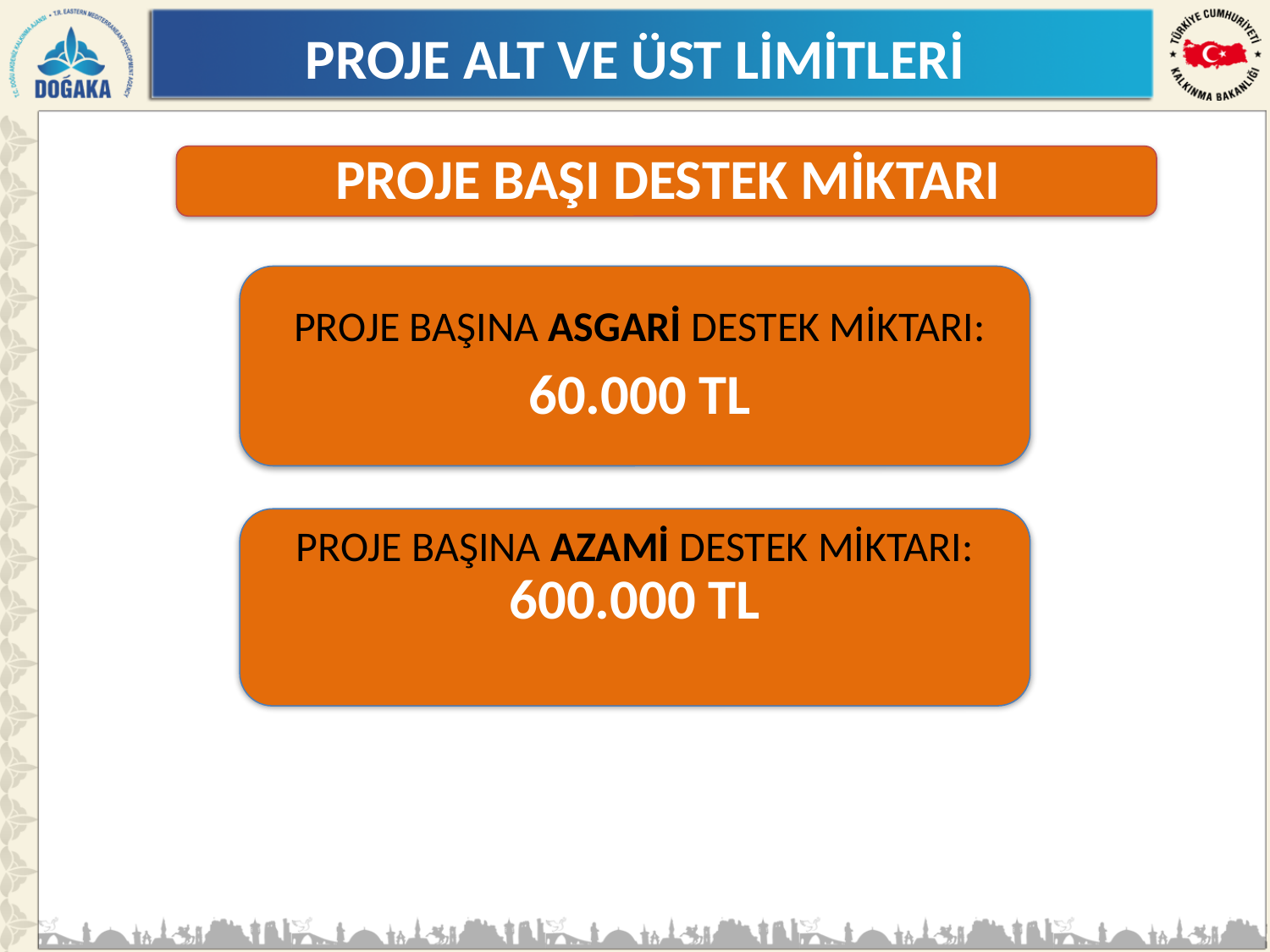

PROJE ALT VE ÜST LİMİTLERİ
PROJE BAŞI DESTEK MİKTARI
PROJE BAŞINA ASGARİ DESTEK MİKTARI:
60.000 TL
PROJE BAŞINA AZAMİ DESTEK MİKTARI: 600.000 TL